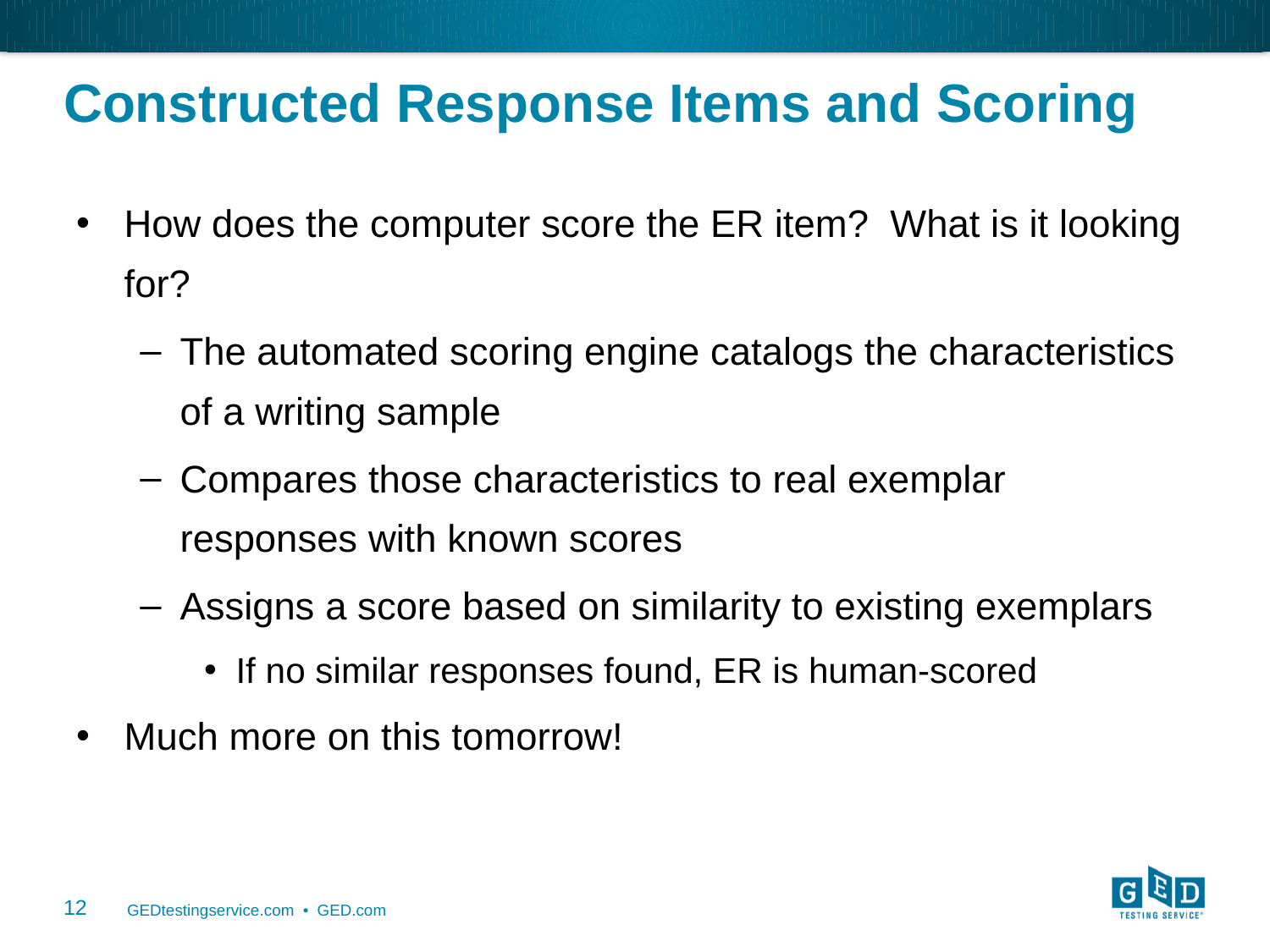

# Constructed Response Items and Scoring
How does the computer score the ER item?  What is it looking for?
The automated scoring engine catalogs the characteristics of a writing sample
Compares those characteristics to real exemplar responses with known scores
Assigns a score based on similarity to existing exemplars
If no similar responses found, ER is human-scored
Much more on this tomorrow!

12